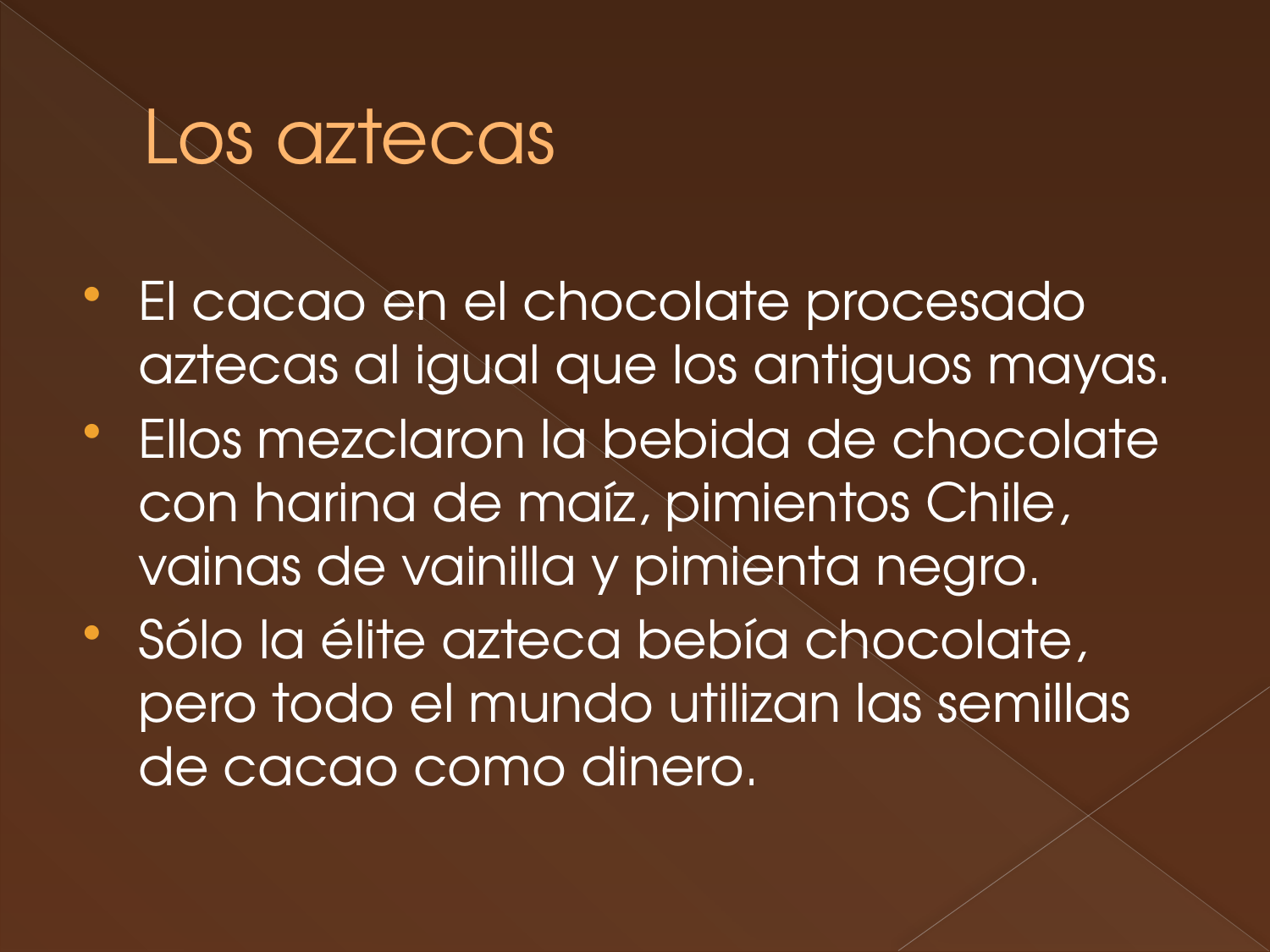

# Los aztecas
El cacao en el chocolate procesado aztecas al igual que los antiguos mayas.
Ellos mezclaron la bebida de chocolate con harina de maíz, pimientos Chile, vainas de vainilla y pimienta negro.
Sólo la élite azteca bebía chocolate, pero todo el mundo utilizan las semillas de cacao como dinero.